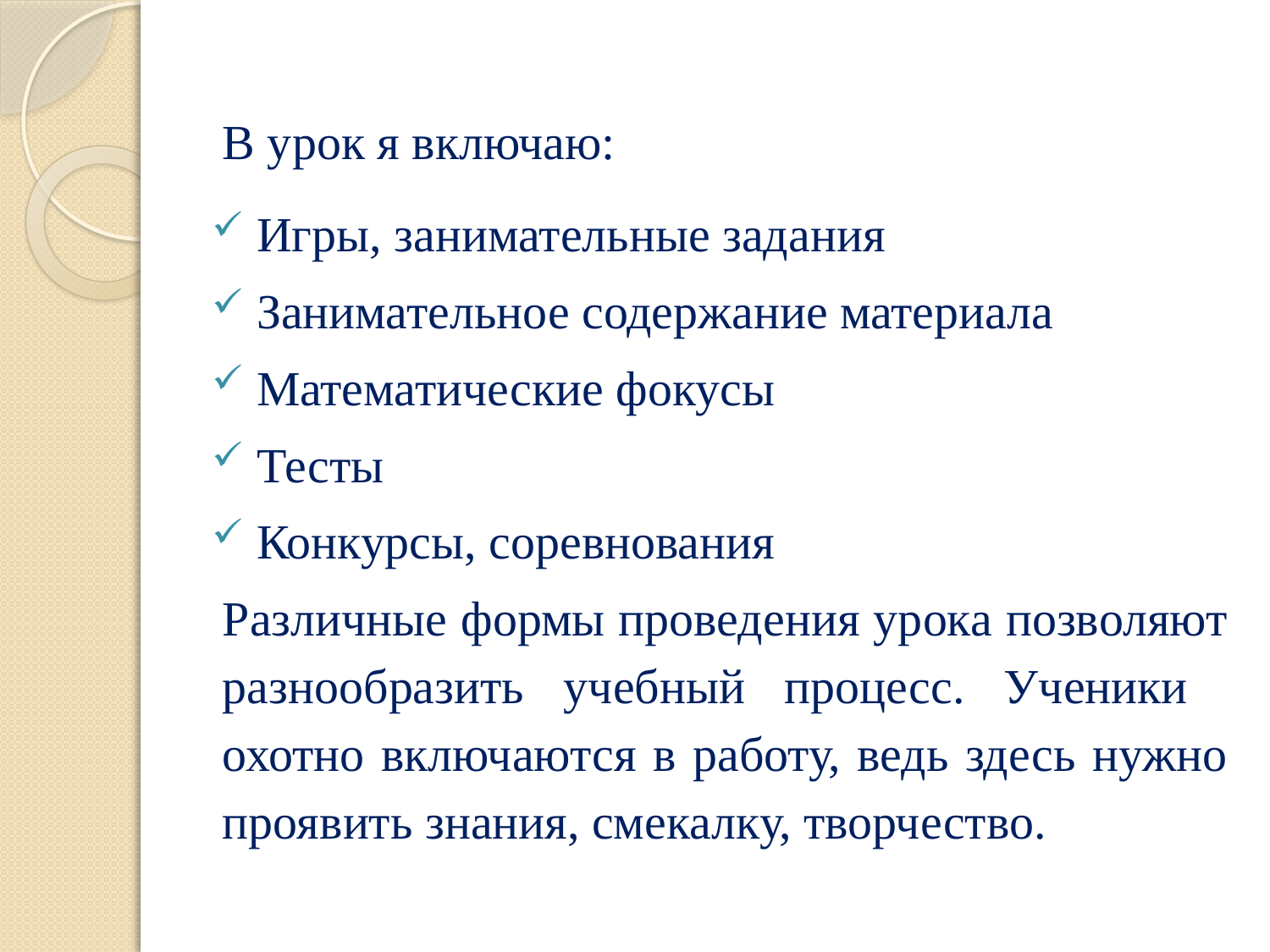

#
В урок я включаю:
Игры, занимательные задания
Занимательное содержание материала
Математические фокусы
Тесты
Конкурсы, соревнования
Различные формы проведения урока позволяют разнообразить учебный процесс. Ученики  охотно включаются в работу, ведь здесь нужно проявить знания, смекалку, творчество.